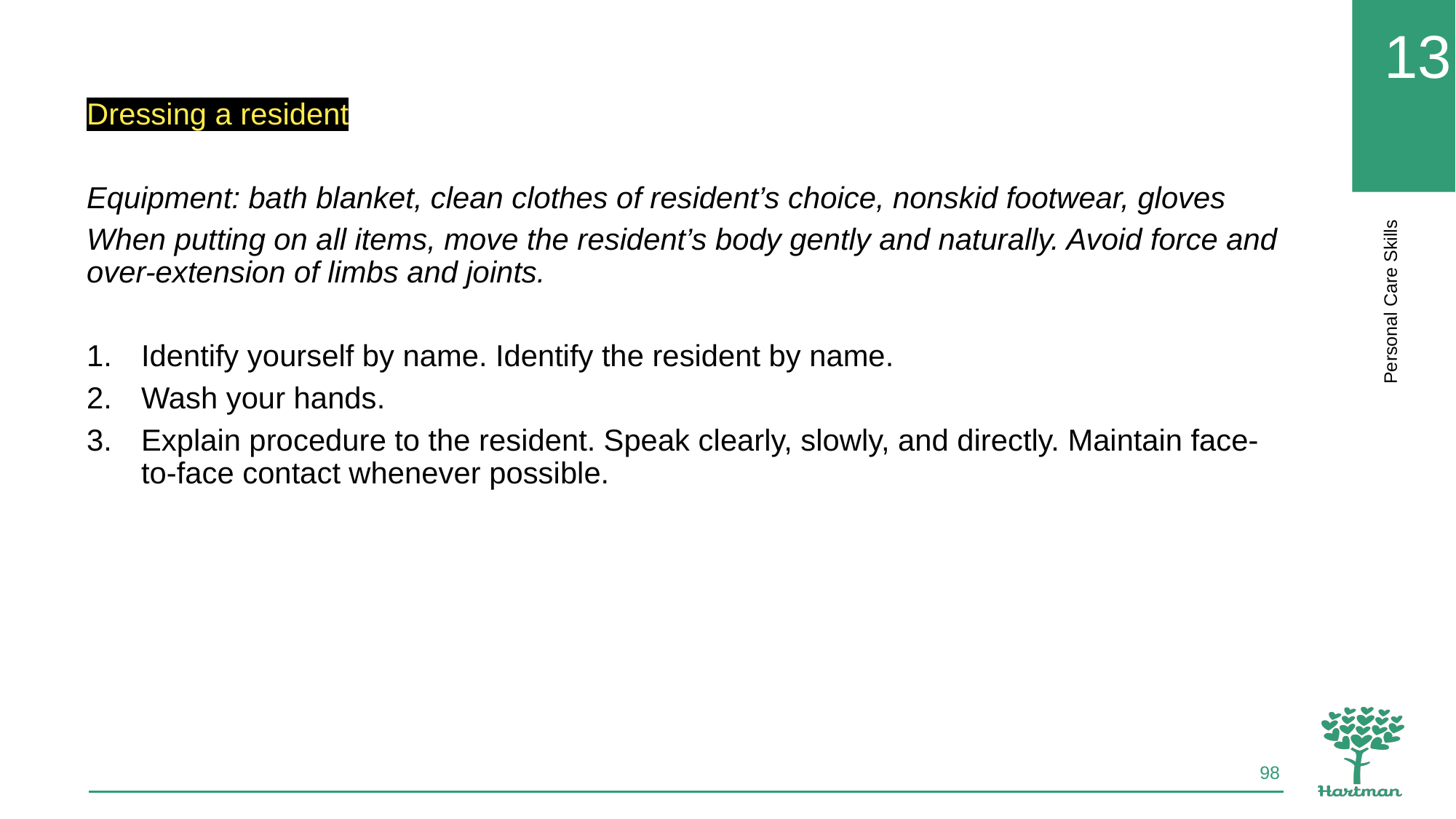

Dressing a resident

Equipment: bath blanket, clean clothes of resident’s choice, nonskid footwear, gloves
When putting on all items, move the resident’s body gently and naturally. Avoid force and over-extension of limbs and joints.

Identify yourself by name. Identify the resident by name.
Wash your hands.
Explain procedure to the resident. Speak clearly, slowly, and directly. Maintain face-to-face contact whenever possible.

98